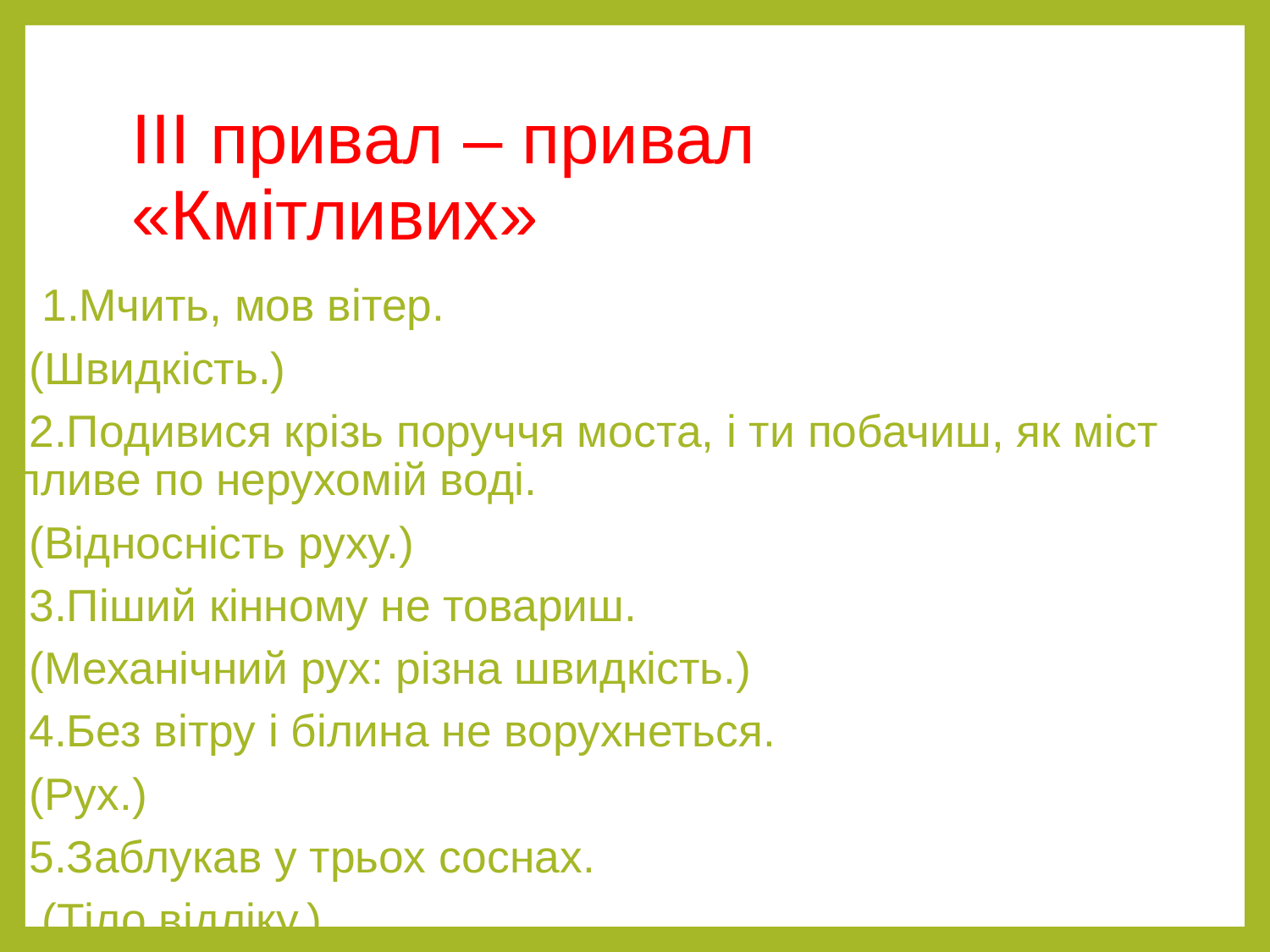

# ІІІ привал – привал «Кмітливих»
  1.Мчить, мов вітер.
 (Швидкість.)
 2.Подивися крізь поруччя моста, і ти побачиш, як міст пливе по нерухомій воді.
 (Відносність руху.)
 3.Піший кінному не товариш.
 (Механічний рух: різна швидкість.)
 4.Без вітру і білина не ворухнеться.
 (Рух.)
 5.Заблукав у трьох соснах.
  (Тіло відліку.)